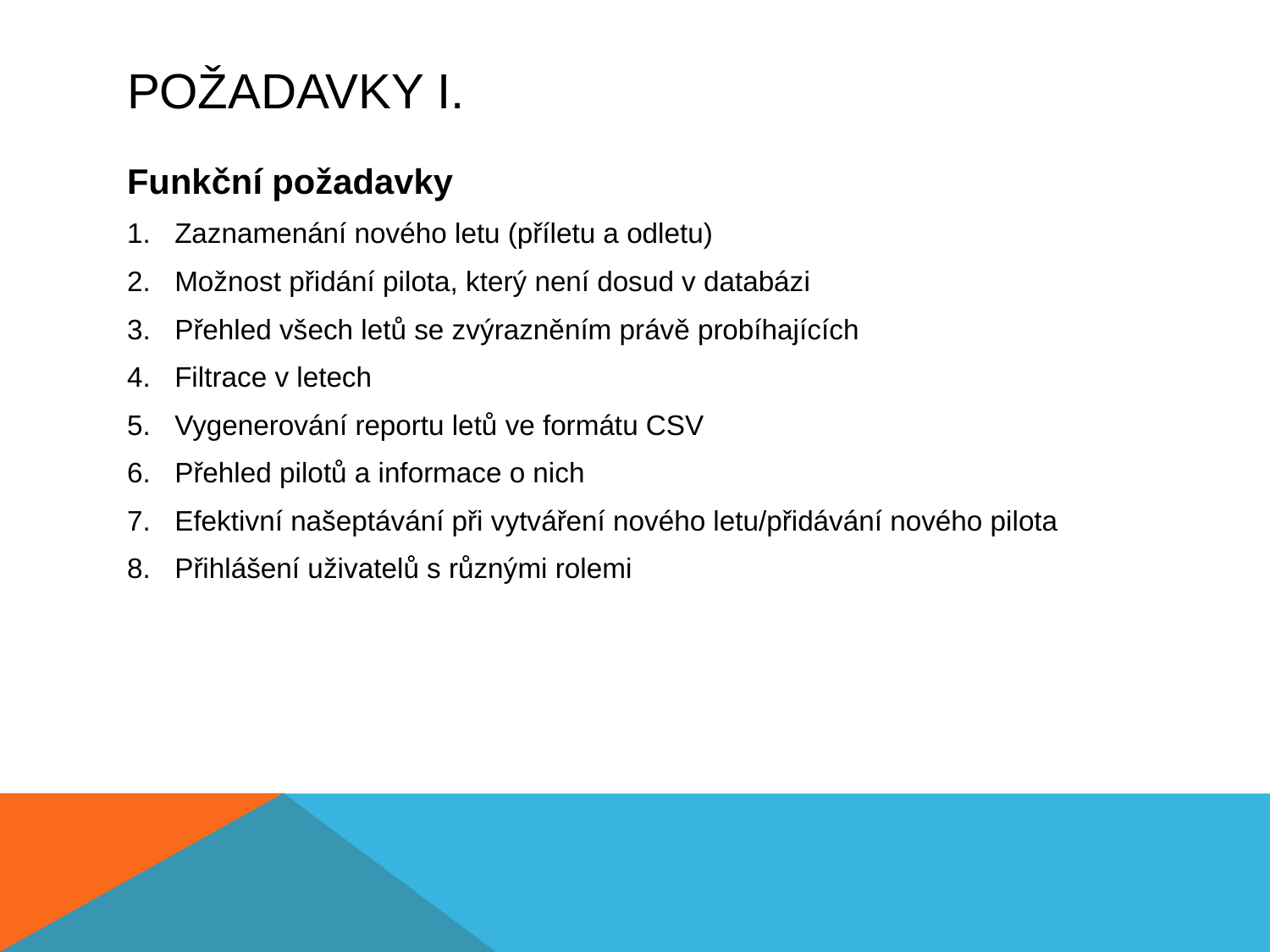

# Požadavky I.
Funkční požadavky
Zaznamenání nového letu (příletu a odletu)
Možnost přidání pilota, který není dosud v databázi
Přehled všech letů se zvýrazněním právě probíhajících
Filtrace v letech
Vygenerování reportu letů ve formátu CSV
Přehled pilotů a informace o nich
Efektivní našeptávání při vytváření nového letu/přidávání nového pilota
Přihlášení uživatelů s různými rolemi